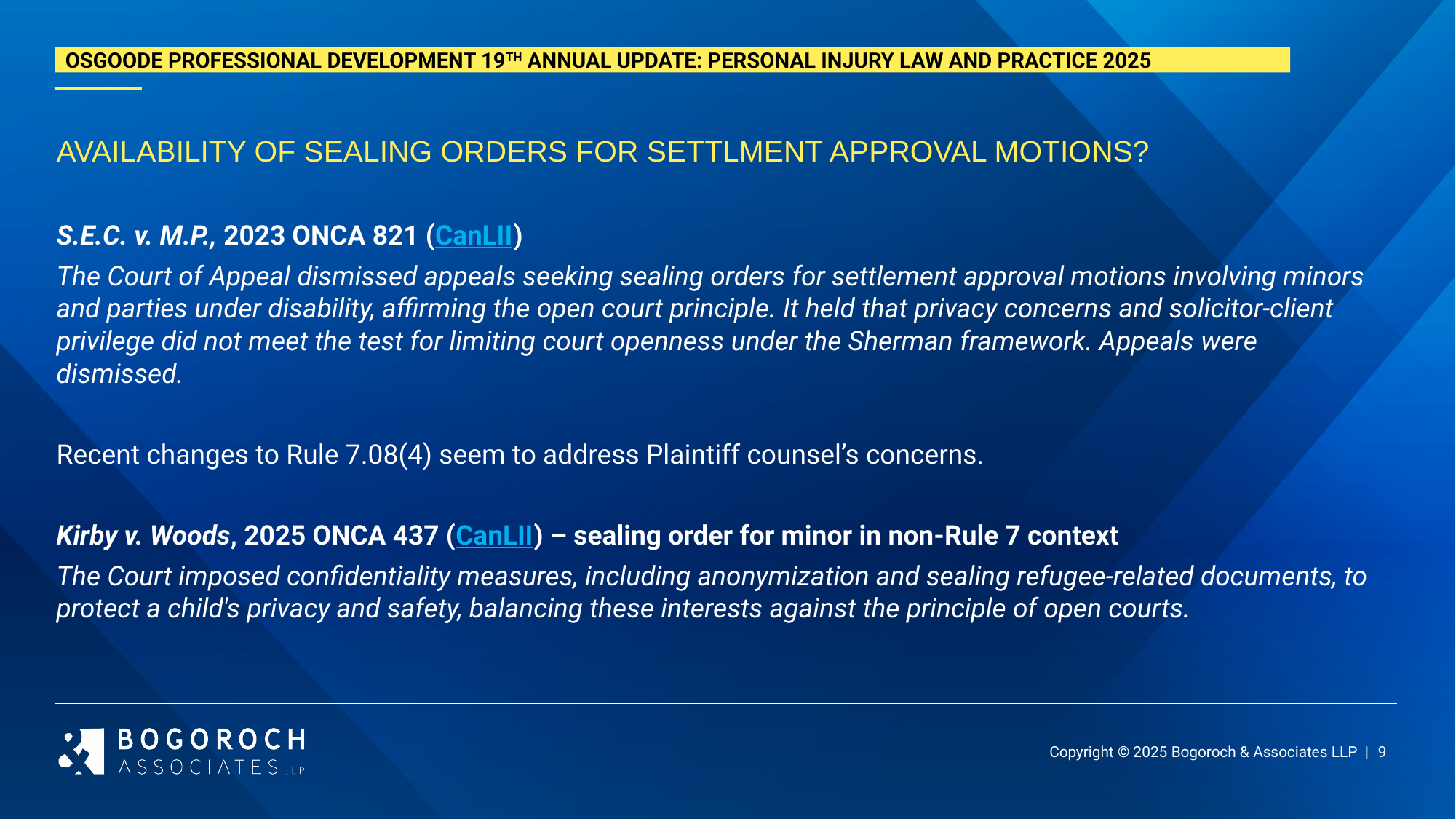

# AVAILABILITY OF SEALING ORDERS FOR SETTLMENT APPROVAL MOTIONS?
S.E.C. v. M.P., 2023 ONCA 821 (CanLII)
The Court of Appeal dismissed appeals seeking sealing orders for settlement approval motions involving minors and parties under disability, affirming the open court principle. It held that privacy concerns and solicitor-client privilege did not meet the test for limiting court openness under the Sherman framework. Appeals were dismissed.

Recent changes to Rule 7.08(4) seem to address Plaintiff counsel’s concerns.

Kirby v. Woods, 2025 ONCA 437 (CanLII) – sealing order for minor in non-Rule 7 context
The Court imposed confidentiality measures, including anonymization and sealing refugee-related documents, to protect a child's privacy and safety, balancing these interests against the principle of open courts.